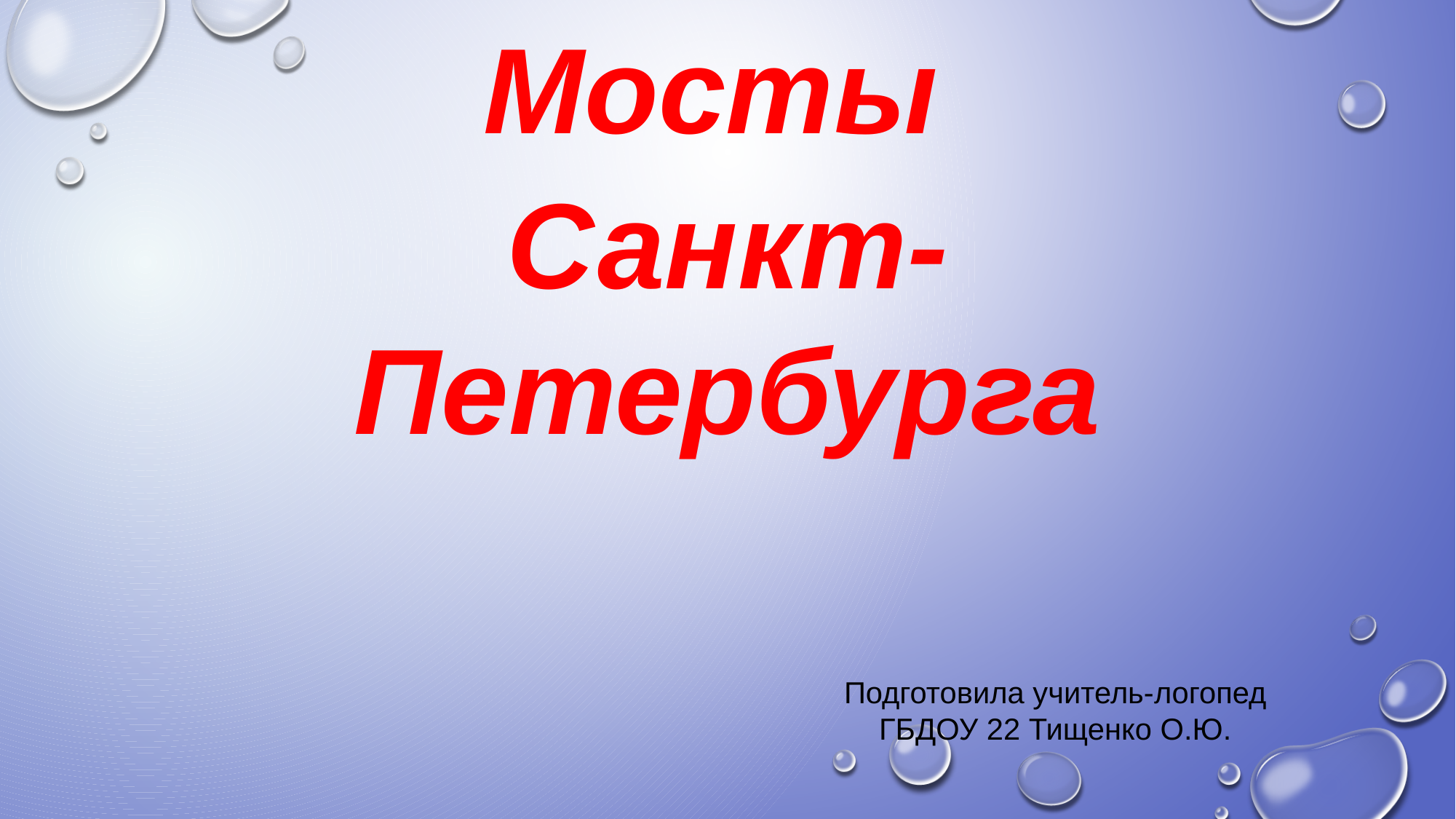

Мосты
Санкт-Петербурга
Подготовила учитель-логопед ГБДОУ 22 Тищенко О.Ю.